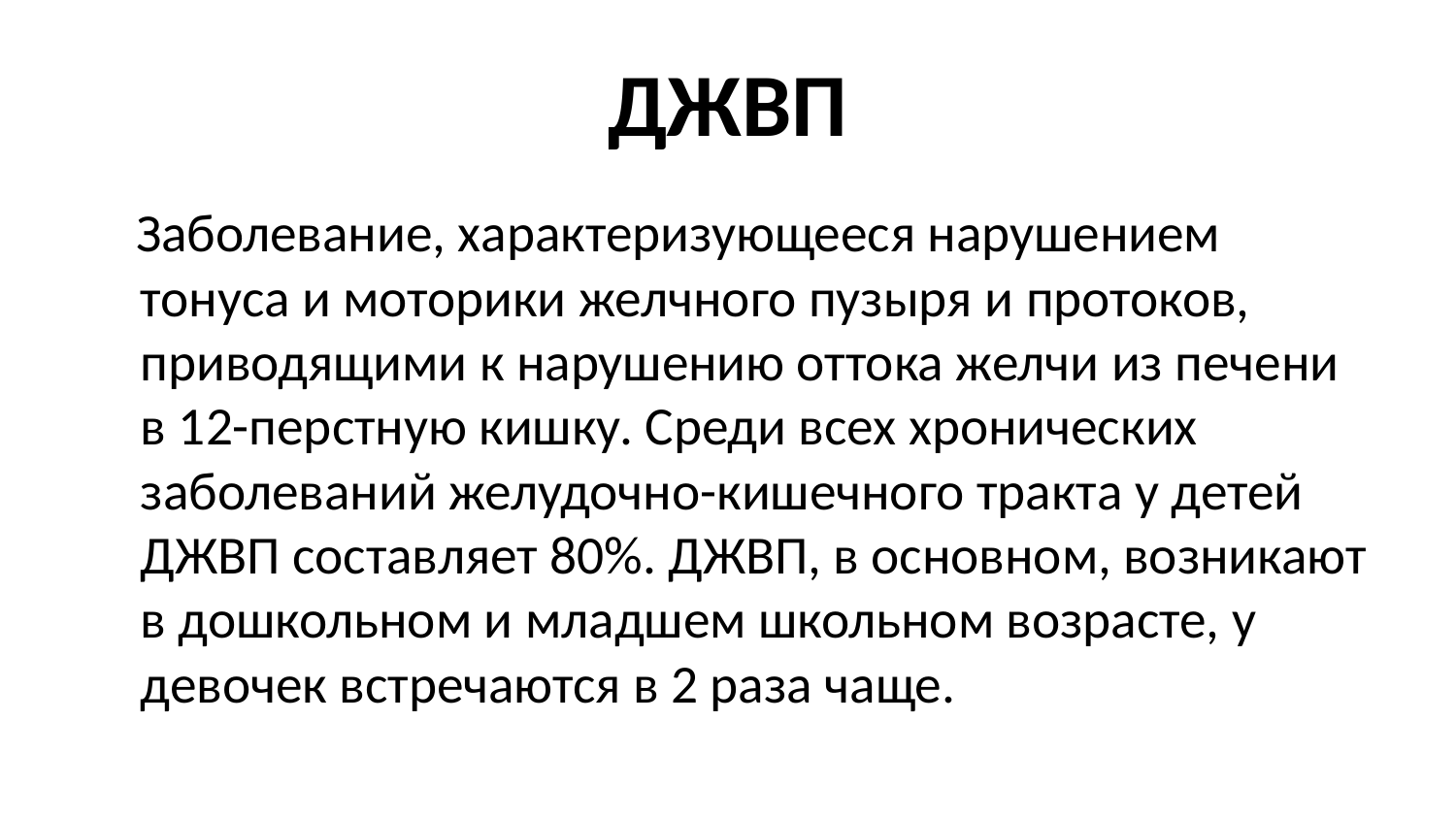

# ДЖВП
    Заболевание, характеризующееся нарушением тонуса и моторики желчного пузыря и протоков, приводящими к нарушению оттока желчи из печени в 12-перстную кишку. Среди всех хронических заболеваний желудочно-кишечного тракта у детей ДЖВП составляет 80%. ДЖВП, в основном, возникают в дошкольном и младшем школьном возрасте, у девочек встречаются в 2 раза чаще.